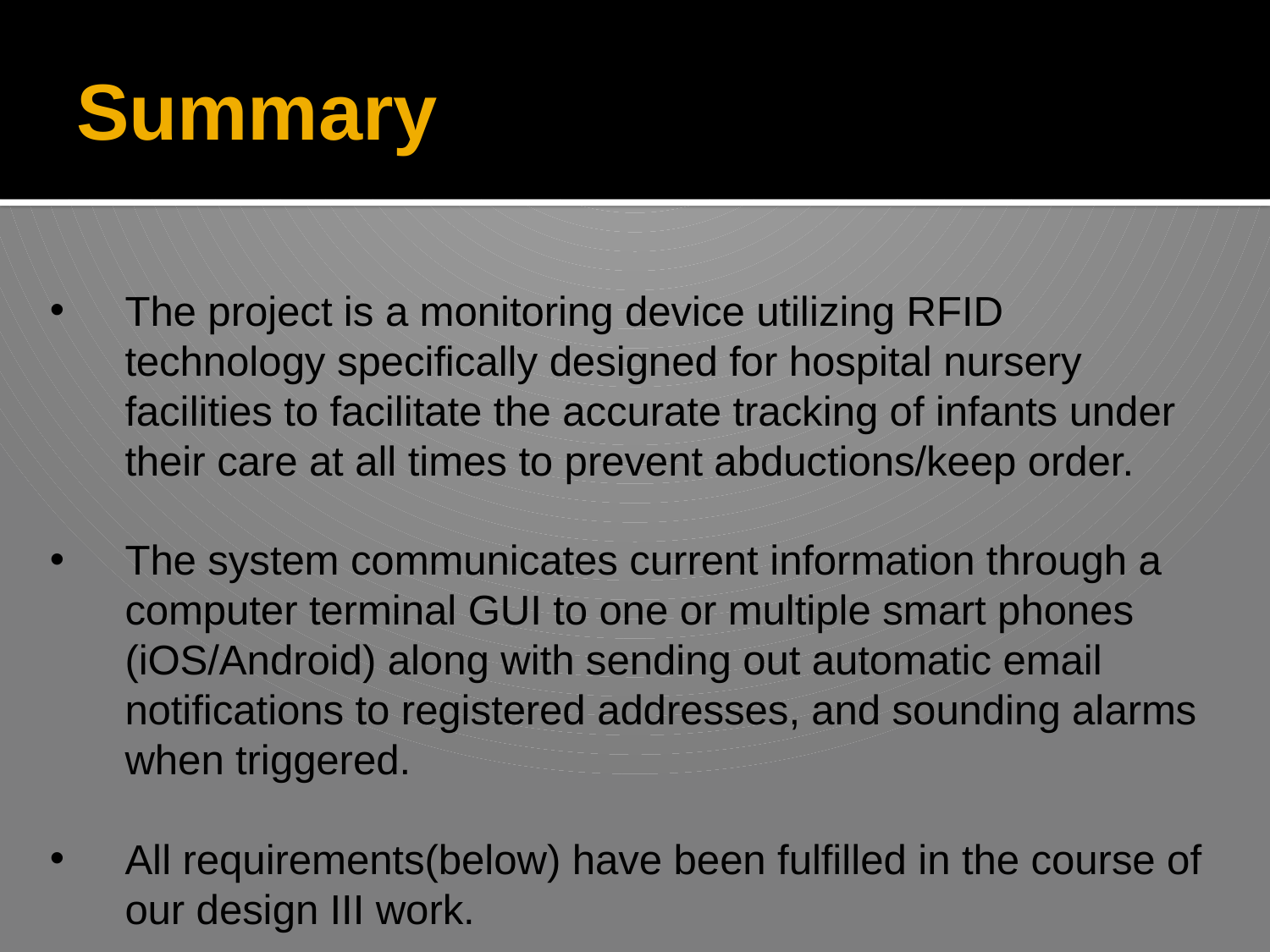

# Summary

The project is a monitoring device utilizing RFID technology specifically designed for hospital nursery facilities to facilitate the accurate tracking of infants under their care at all times to prevent abductions/keep order.

The system communicates current information through a computer terminal GUI to one or multiple smart phones (iOS/Android) along with sending out automatic email notifications to registered addresses, and sounding alarms when triggered.

All requirements(below) have been fulfilled in the course of our design III work.